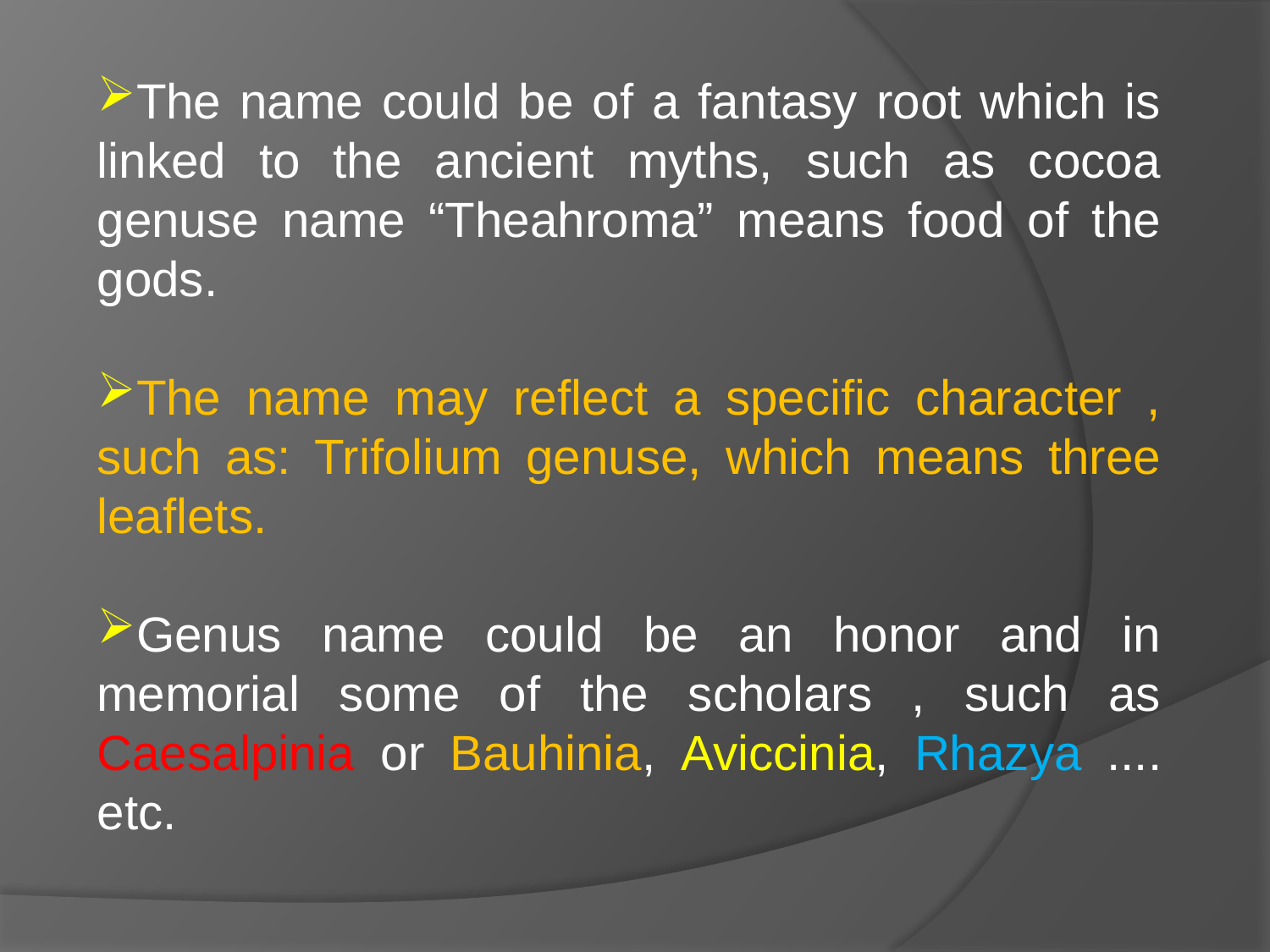

The name could be of a fantasy root which is linked to the ancient myths, such as cocoa genuse name “Theahroma” means food of the gods.

The name may reflect a specific character , such as: Trifolium genuse, which means three leaflets.

Genus name could be an honor and in memorial some of the scholars , such as Caesalpinia or Bauhinia, Aviccinia, Rhazya .... etc.